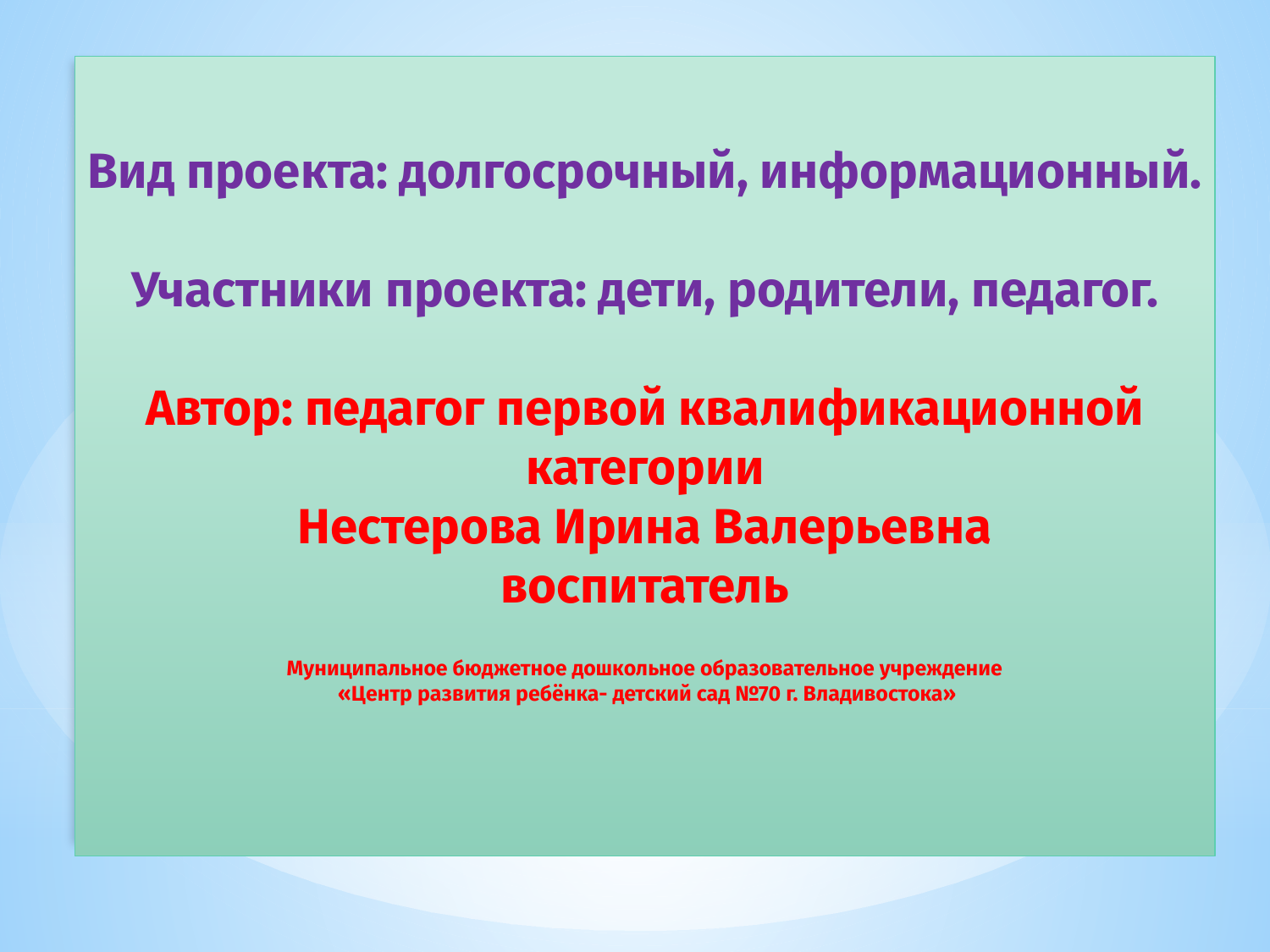

# Вид проекта: долгосрочный, информационный. Участники проекта: дети, родители, педагог. Автор: педагог первой квалификационной категории Нестерова Ирина Валерьевна воспитатель Муниципальное бюджетное дошкольное образовательное учреждение «Центр развития ребёнка- детский сад №70 г. Владивостока»